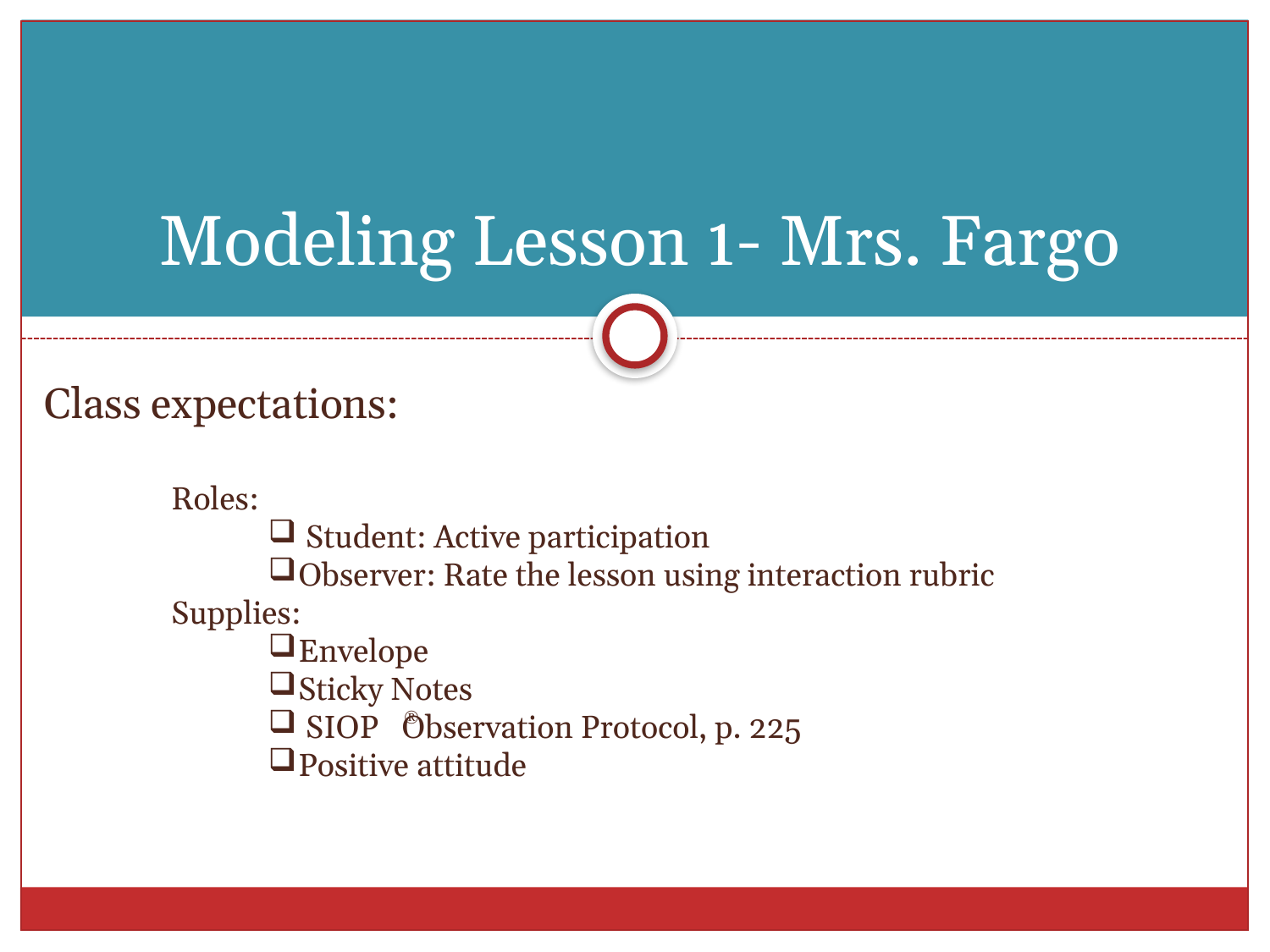

# Modeling Lesson 1- Mrs. Fargo
Class expectations:

	Roles:
 Student: Active participation
Observer: Rate the lesson using interaction rubric
	Supplies:
Envelope
Sticky Notes
 SIOP   Observation Protocol, p. 225
Positive attitude

®